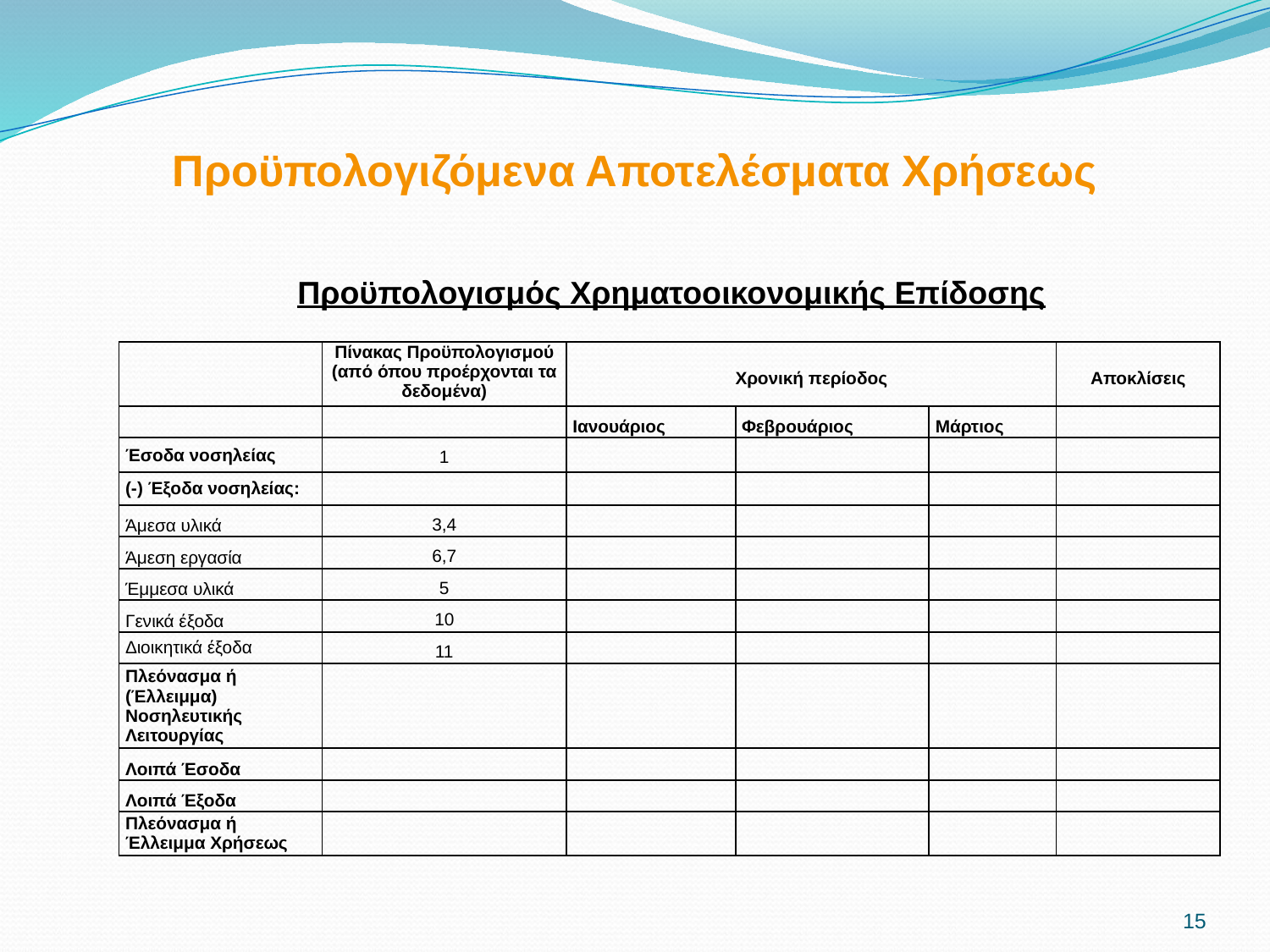

Προϋπολογιζόμενα Αποτελέσματα Χρήσεως
Προϋπολογισμός Χρηματοοικονομικής Επίδοσης
|  | Πίνακας Προϋπολογισμού (από όπου προέρχονται τα δεδομένα) | Χρονική περίοδος |  |  | Αποκλίσεις |
| --- | --- | --- | --- | --- | --- |
|  |  | Ιανουάριος | Φεβρουάριος | Μάρτιος |  |
| Έσοδα νοσηλείας | 1 |  |  |  |  |
| (-) Έξοδα νοσηλείας: |  |  |  |  |  |
| Άμεσα υλικά | 3,4 |  |  |  |  |
| Άμεση εργασία | 6,7 |  |  |  |  |
| Έμμεσα υλικά | 5 |  |  |  |  |
| Γενικά έξοδα | 10 |  |  |  |  |
| Διοικητικά έξοδα | 11 |  |  |  |  |
| Πλεόνασμα ή (Έλλειμμα) Νοσηλευτικής Λειτουργίας |  |  |  |  |  |
| Λοιπά Έσοδα |  |  |  |  |  |
| Λοιπά Έξοδα |  |  |  |  |  |
| Πλεόνασμα ή Έλλειμμα Χρήσεως |  |  |  |  |  |
15